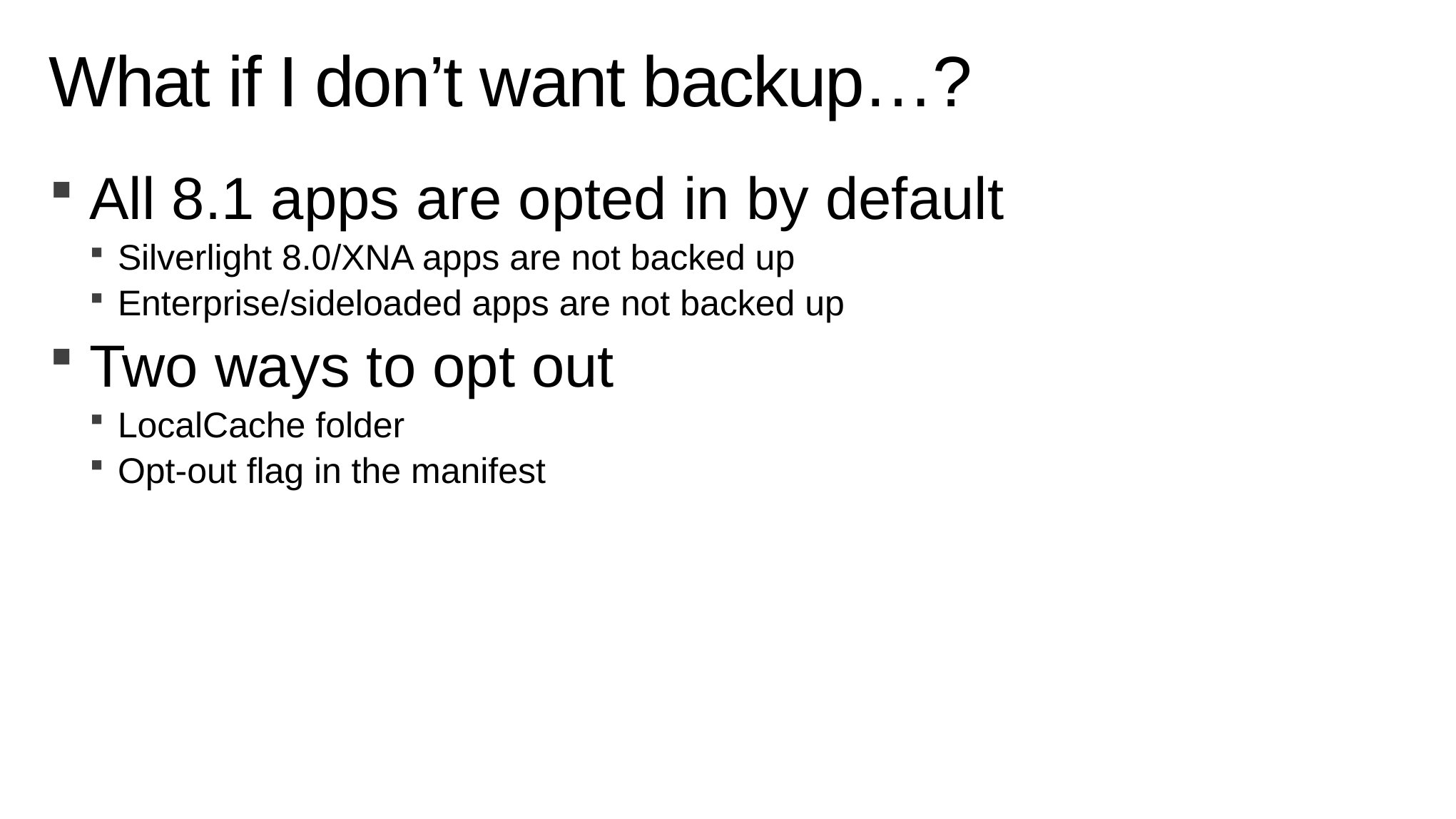

# What if I don’t want backup…?
All 8.1 apps are opted in by default
Silverlight 8.0/XNA apps are not backed up
Enterprise/sideloaded apps are not backed up
Two ways to opt out
LocalCache folder
Opt-out flag in the manifest